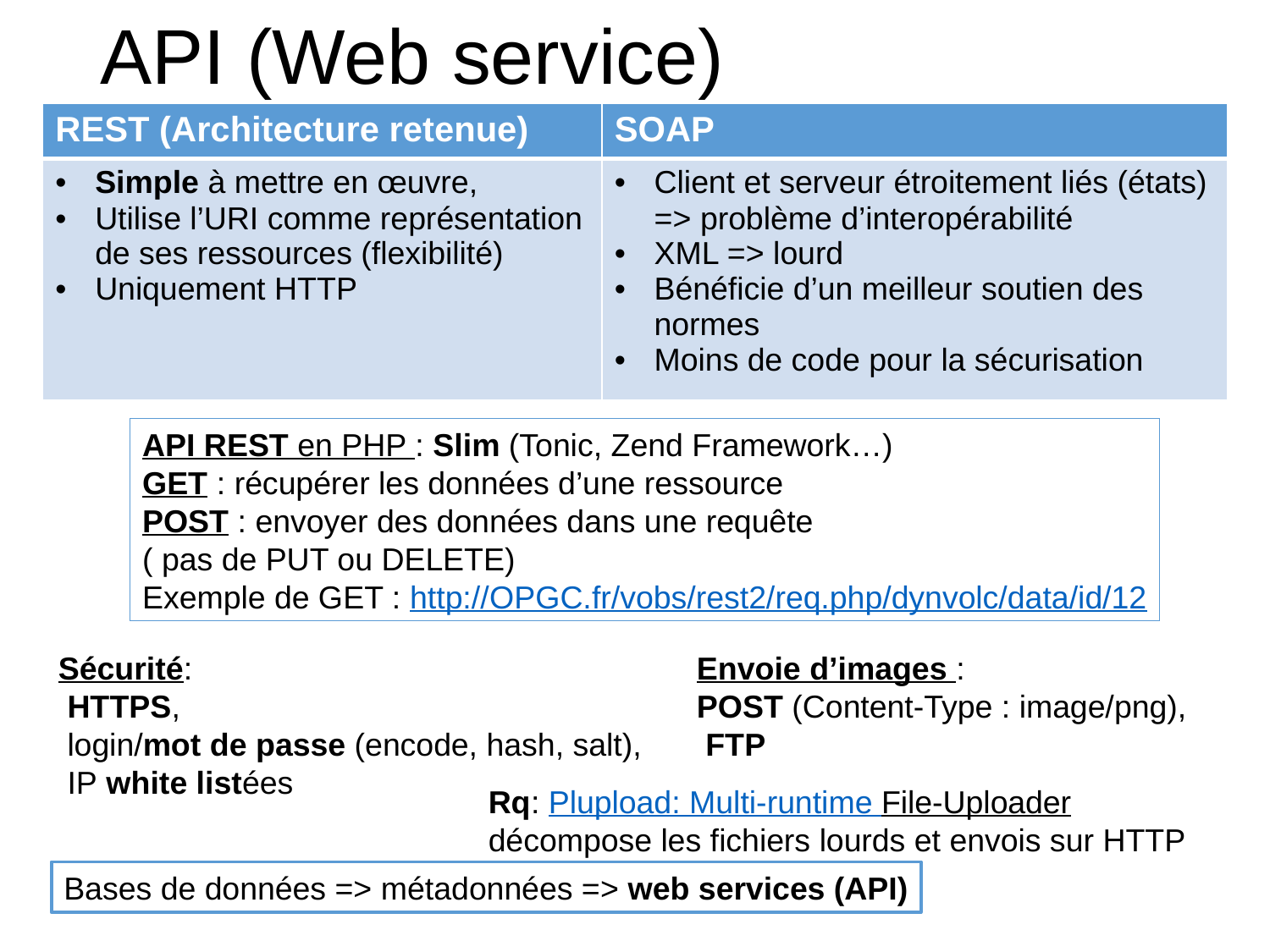

# API (Web service)
| REST (Architecture retenue) | SOAP |
| --- | --- |
| Simple à mettre en œuvre, Utilise l’URI comme représentation de ses ressources (flexibilité) Uniquement HTTP | Client et serveur étroitement liés (états) => problème d’interopérabilité XML => lourd Bénéficie d’un meilleur soutien des normes Moins de code pour la sécurisation |
API REST en PHP : Slim (Tonic, Zend Framework…)
GET : récupérer les données d’une ressource
POST : envoyer des données dans une requête
( pas de PUT ou DELETE)
Exemple de GET : http://OPGC.fr/vobs/rest2/req.php/dynvolc/data/id/12
Sécurité:
 HTTPS,
 login/mot de passe (encode, hash, salt),
 IP white listées
Envoie d’images :
POST (Content-Type : image/png),
 FTP
Rq: Plupload: Multi-runtime File-Uploader
décompose les fichiers lourds et envois sur HTTP
Bases de données => métadonnées => web services (API)